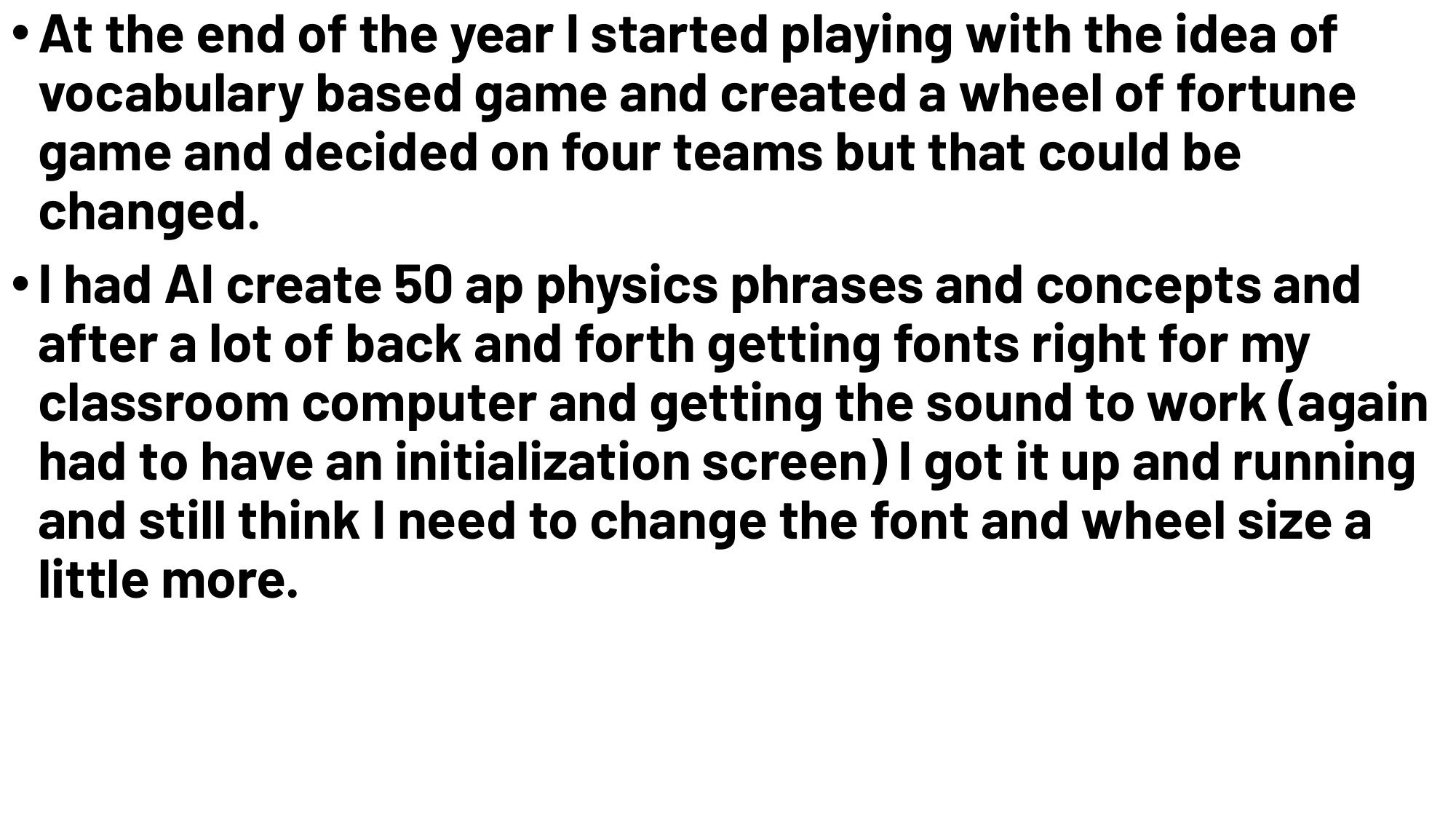

At the end of the year I started playing with the idea of vocabulary based game and created a wheel of fortune game and decided on four teams but that could be changed.
I had AI create 50 ap physics phrases and concepts and after a lot of back and forth getting fonts right for my classroom computer and getting the sound to work (again had to have an initialization screen) I got it up and running and still think I need to change the font and wheel size a little more.